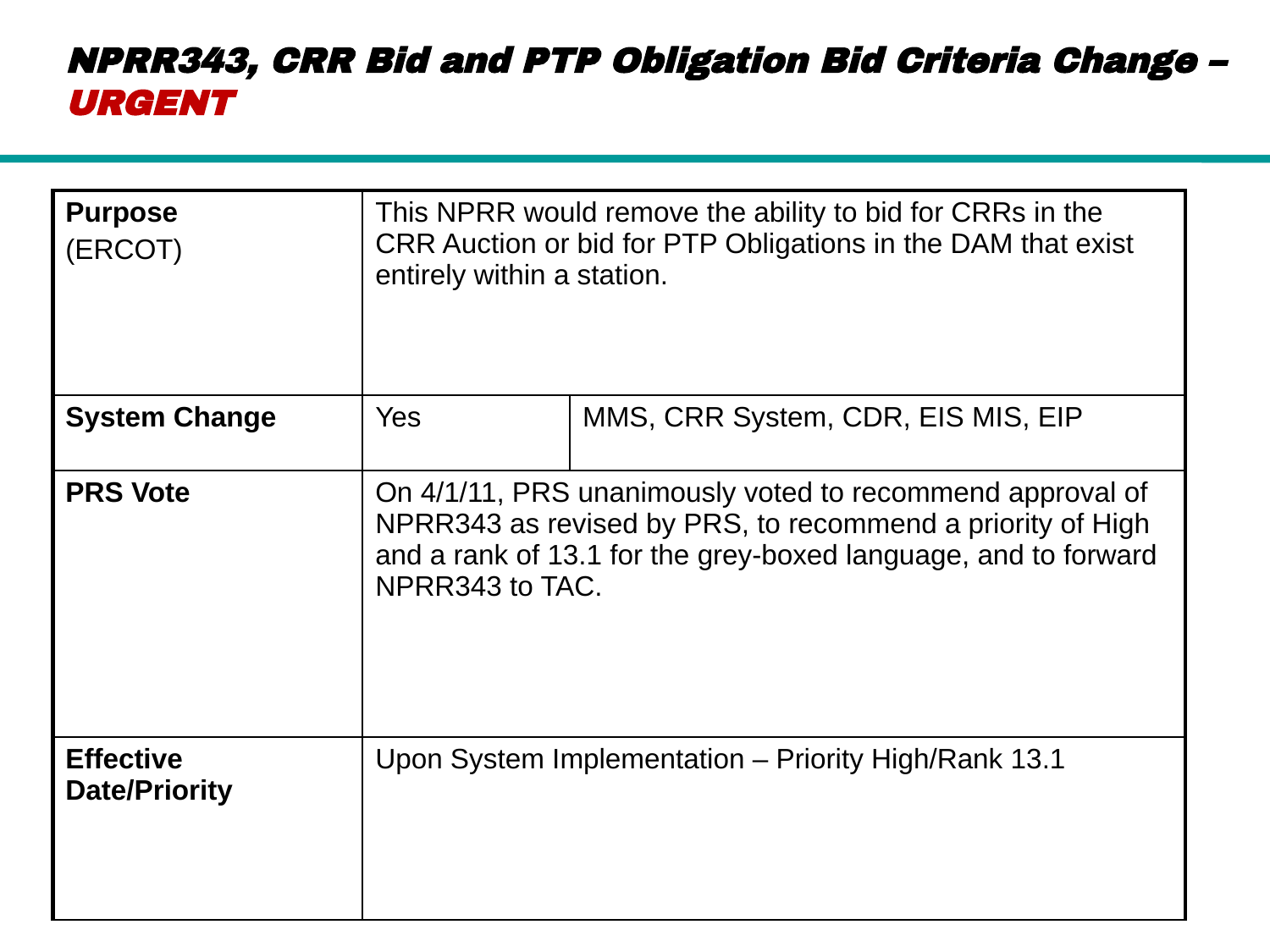

NPRR343, CRR Bid and PTP Obligation Bid Criteria Change – Urgent
| Purpose (ERCOT) | This NPRR would remove the ability to bid for CRRs in the CRR Auction or bid for PTP Obligations in the DAM that exist entirely within a station. |  |
| --- | --- | --- |
| System Change | Yes | MMS, CRR System, CDR, EIS MIS, EIP |
| PRS Vote | On 4/1/11, PRS unanimously voted to recommend approval of NPRR343 as revised by PRS, to recommend a priority of High and a rank of 13.1 for the grey-boxed language, and to forward NPRR343 to TAC. |  |
| Effective Date/Priority | Upon System Implementation – Priority High/Rank 13.1 |  |